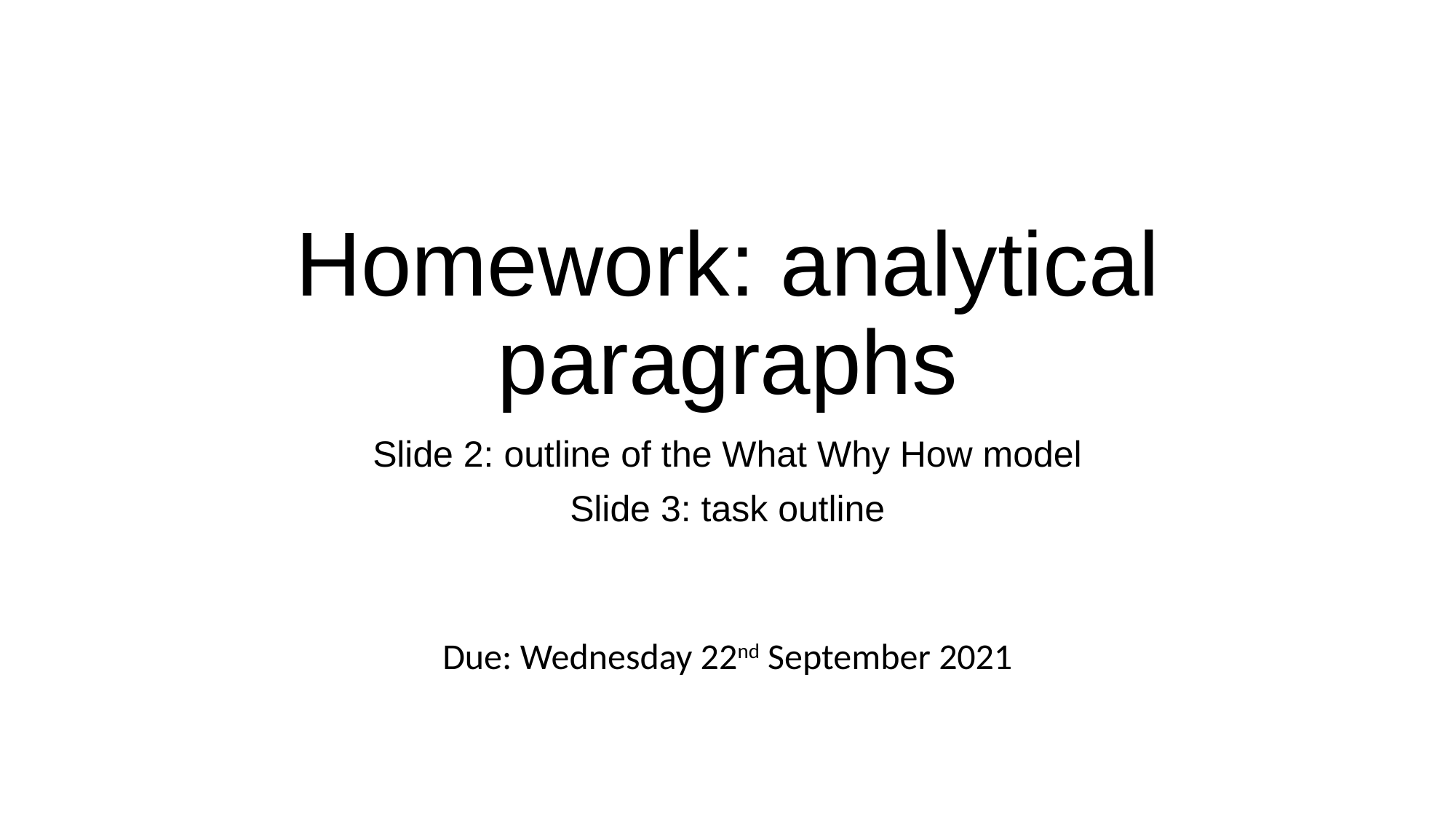

# Homework: analytical paragraphs
Slide 2: outline of the What Why How model
Slide 3: task outline
Due: Wednesday 22nd September 2021